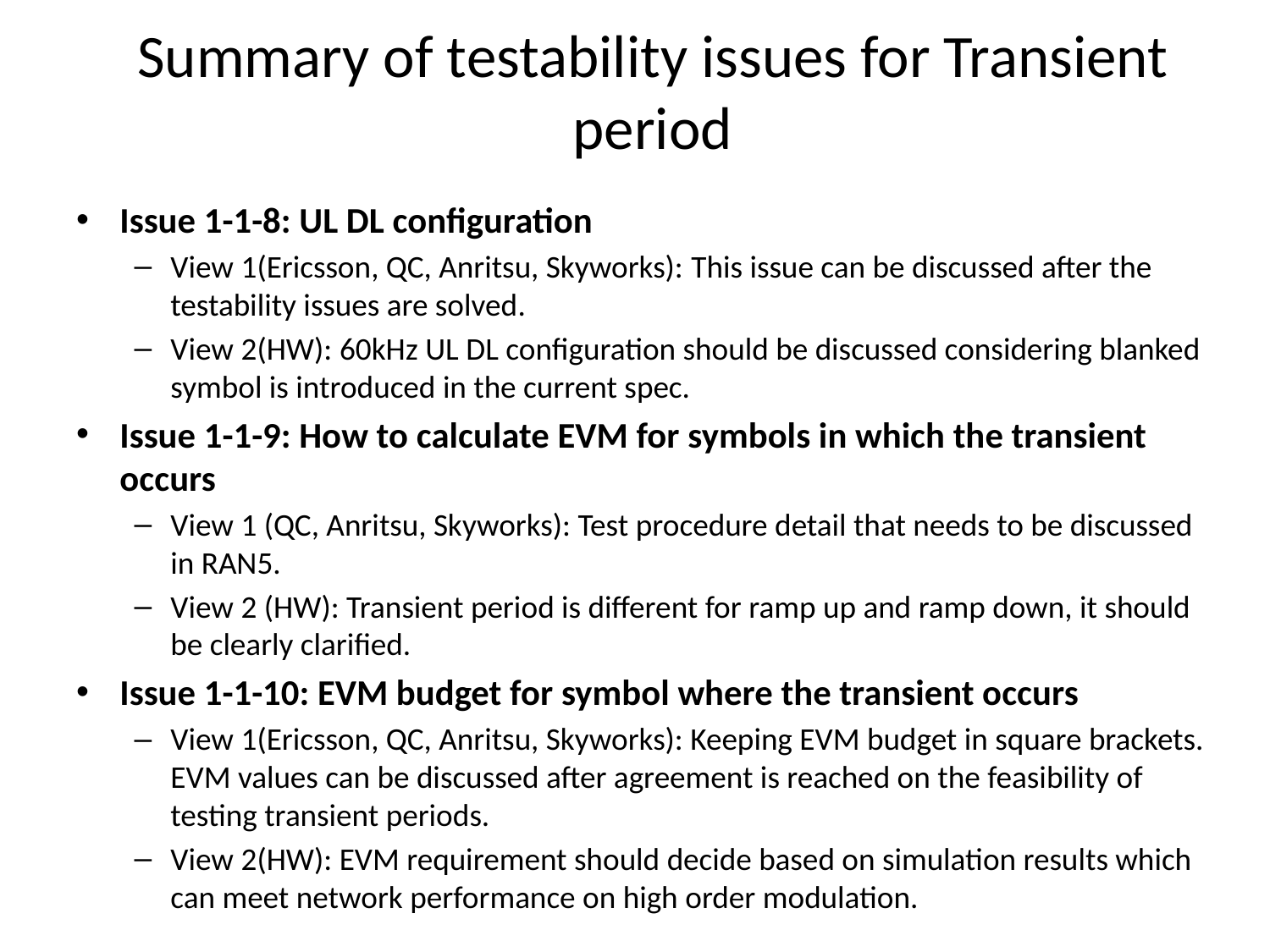

# Summary of testability issues for Transient period
Issue 1-1-8: UL DL configuration
View 1(Ericsson, QC, Anritsu, Skyworks): This issue can be discussed after the testability issues are solved.
View 2(HW): 60kHz UL DL configuration should be discussed considering blanked symbol is introduced in the current spec.
Issue 1-1-9: How to calculate EVM for symbols in which the transient occurs
View 1 (QC, Anritsu, Skyworks): Test procedure detail that needs to be discussed in RAN5.
View 2 (HW): Transient period is different for ramp up and ramp down, it should be clearly clarified.
Issue 1-1-10: EVM budget for symbol where the transient occurs
View 1(Ericsson, QC, Anritsu, Skyworks): Keeping EVM budget in square brackets. EVM values can be discussed after agreement is reached on the feasibility of testing transient periods.
View 2(HW): EVM requirement should decide based on simulation results which can meet network performance on high order modulation.